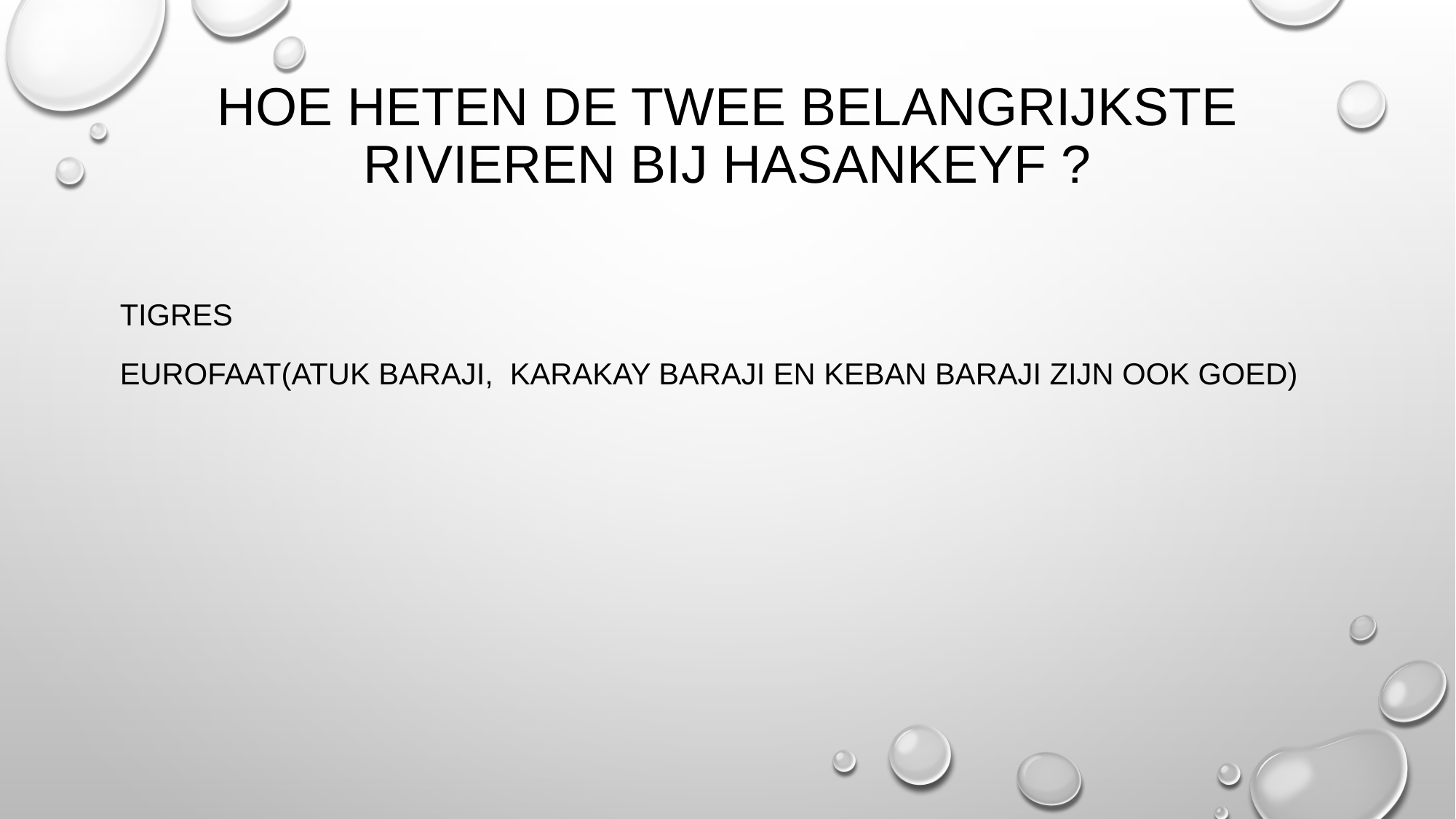

# Hoe heten de twee belangrijkste rivieren bij hasankeyf ?
Tigres
Eurofaat(atuk baraji,  karakay baraji en keban baraji zijn ook goed)